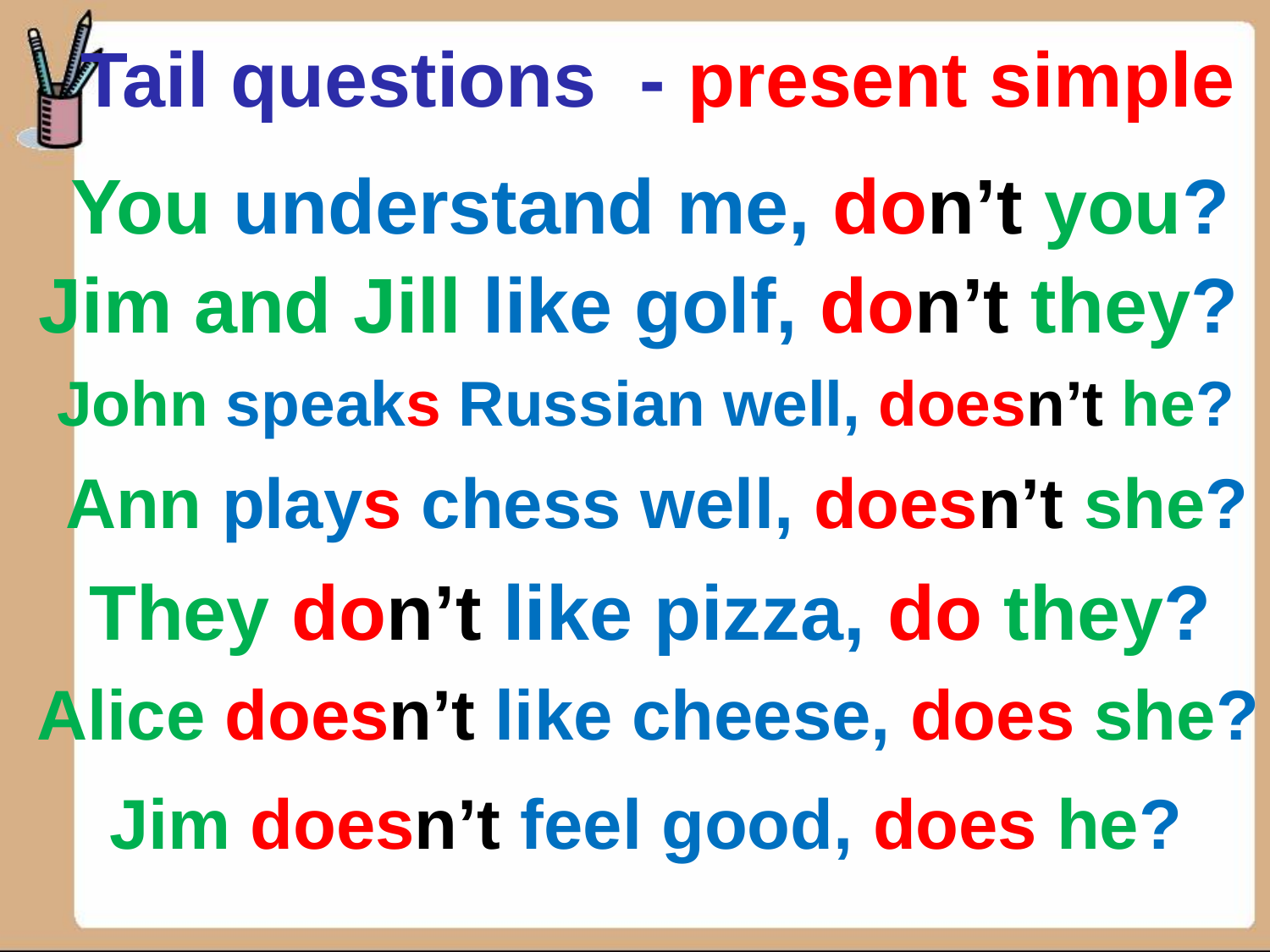

Tail questions  - present simple
You understand me, don’t you?
Jim and Jill like golf, don’t they?
John speaks Russian well, doesn’t he?
Ann plays chess well, doesn’t she?
They don’t like pizza, do they?
Alice doesn’t like cheese, does she?
Jim doesn’t feel good, does he?